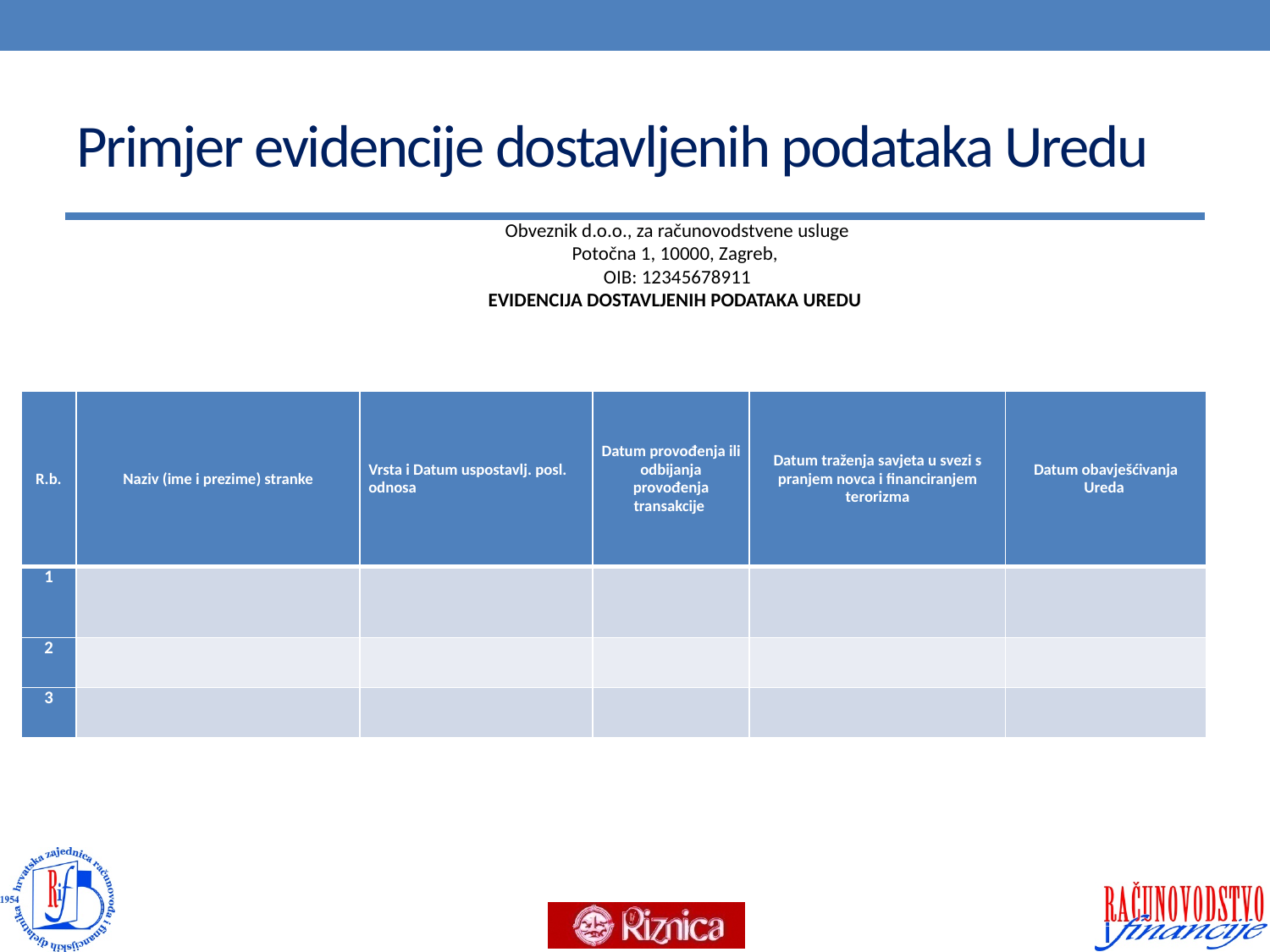

# Primjer evidencije dostavljenih podataka Uredu
Obveznik d.o.o., za računovodstvene usluge
Potočna 1, 10000, Zagreb,
OIB: 12345678911
EVIDENCIJA DOSTAVLJENIH PODATAKA UREDU
| R.b. | Naziv (ime i prezime) stranke | Vrsta i Datum uspostavlj. posl. odnosa | Datum provođenja ili odbijanja provođenja transakcije | Datum traženja savjeta u svezi s pranjem novca i financiranjem terorizma | Datum obavješćivanja Ureda |
| --- | --- | --- | --- | --- | --- |
| 1 |  |  |  |  |  |
| 2 |  |  |  |  |  |
| 3 |  |  |  |  |  |